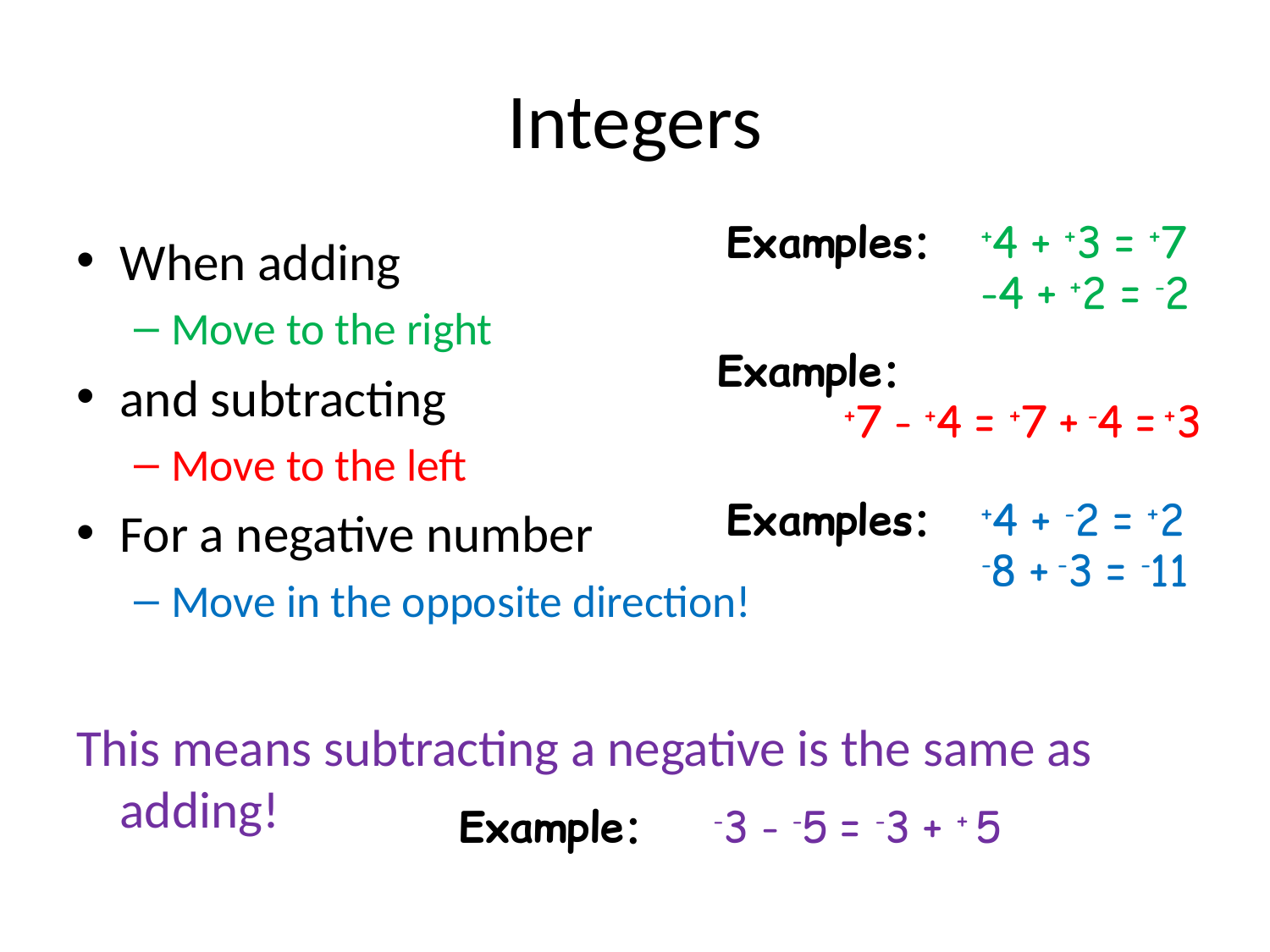

# Integers
Examples:	+4 + +3 = +7
		-4 + +2 = -2
When adding
Move to the right
and subtracting
Move to the left
For a negative number
Move in the opposite direction!

This means subtracting a negative is the same as adding!
Example:
	+7 - +4 = +7 + -4 = +3

Examples:	+4 + -2 = +2
		-8 + -3 = -11
Example:	-3 - -5 = -3 + + 5